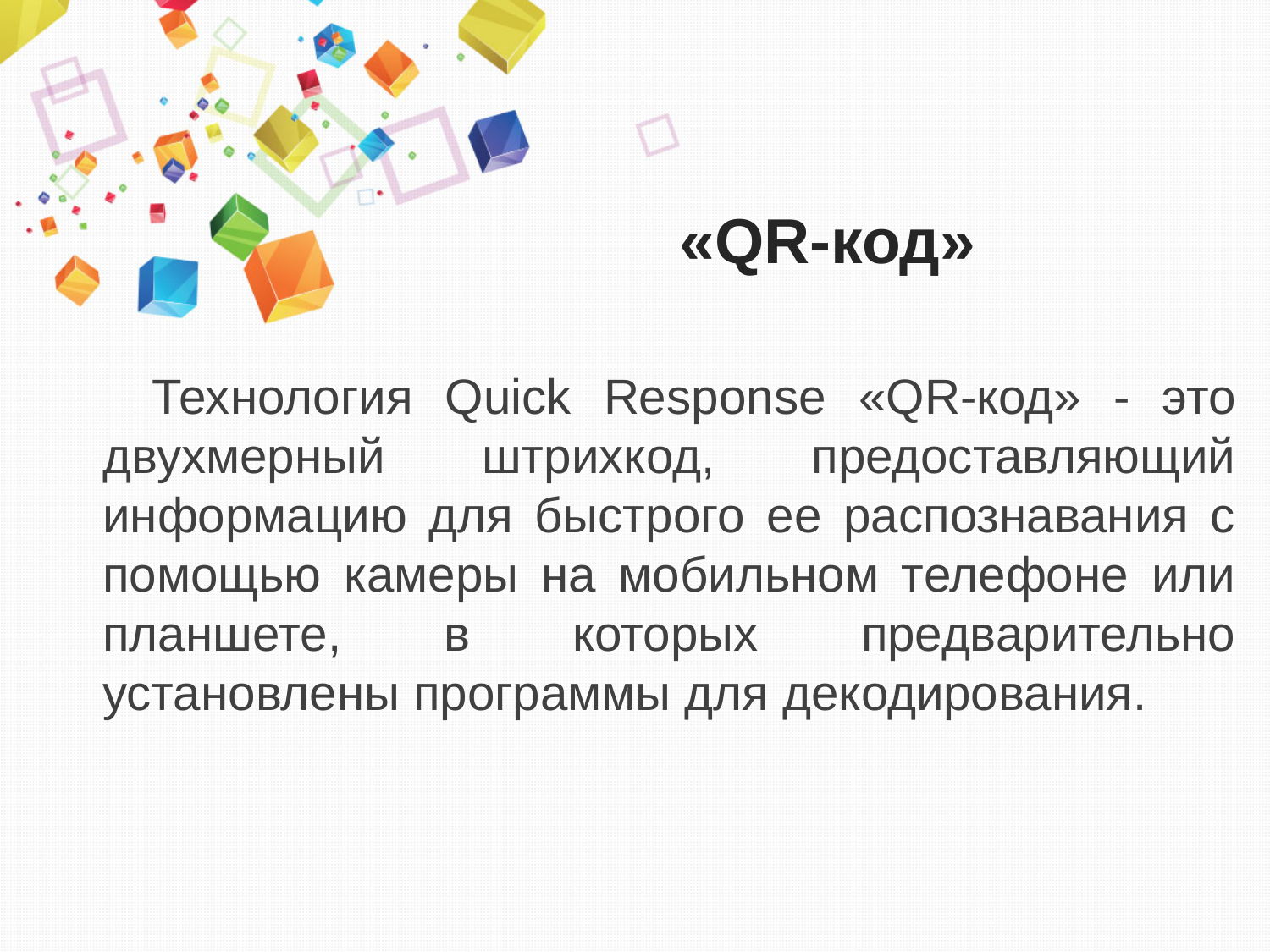

# «QR-код»
   Технология Quick Response «QR-код» - это двухмерный штрихкод, предоставляющий информацию для быстрого ее распознавания с помощью камеры на мобильном телефоне или планшете, в которых предварительно установлены программы для декодирования.